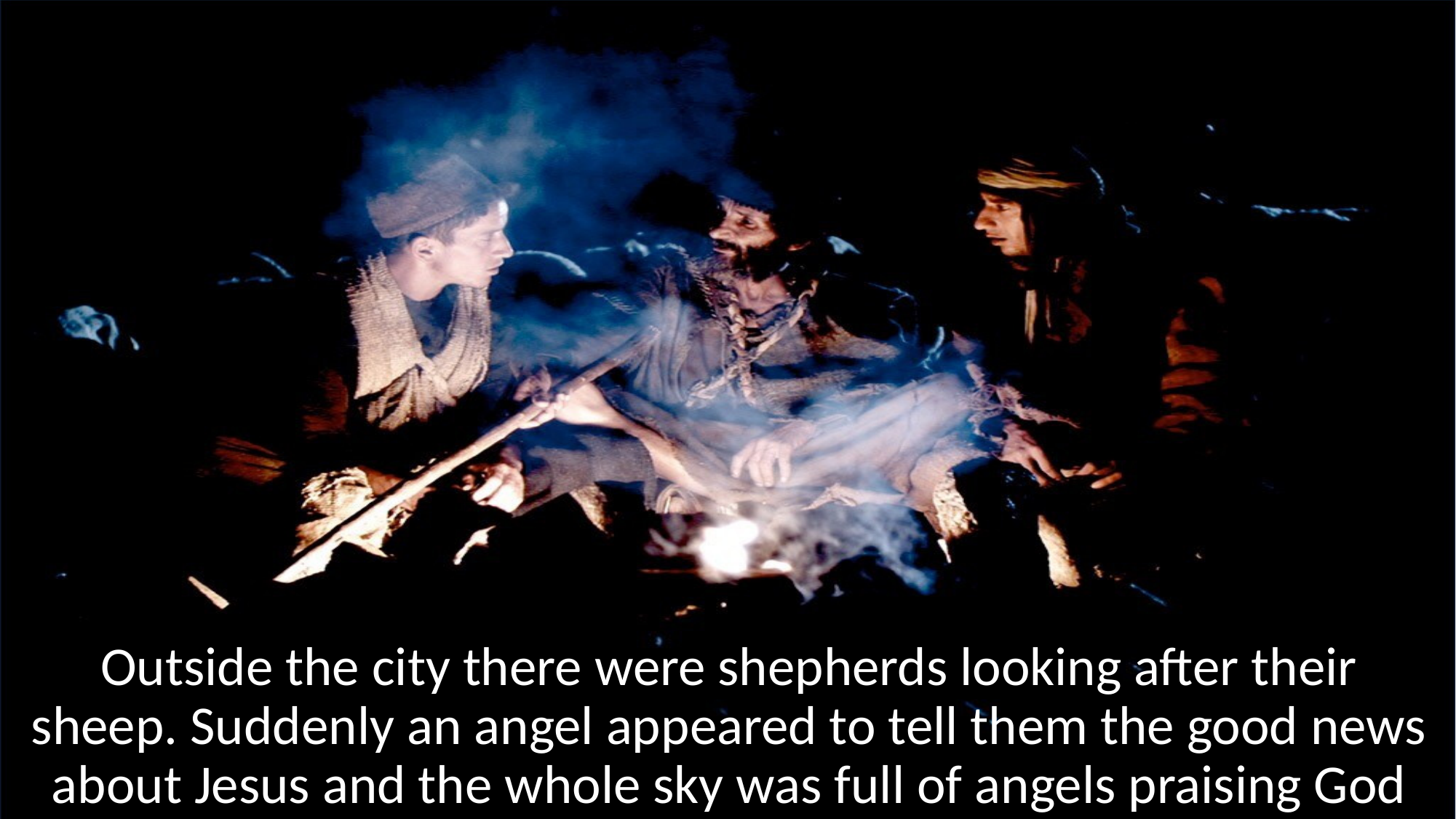

# Outside the city there were shepherds looking after their sheep. Suddenly an angel appeared to tell them the good news about Jesus and the whole sky was full of angels praising God